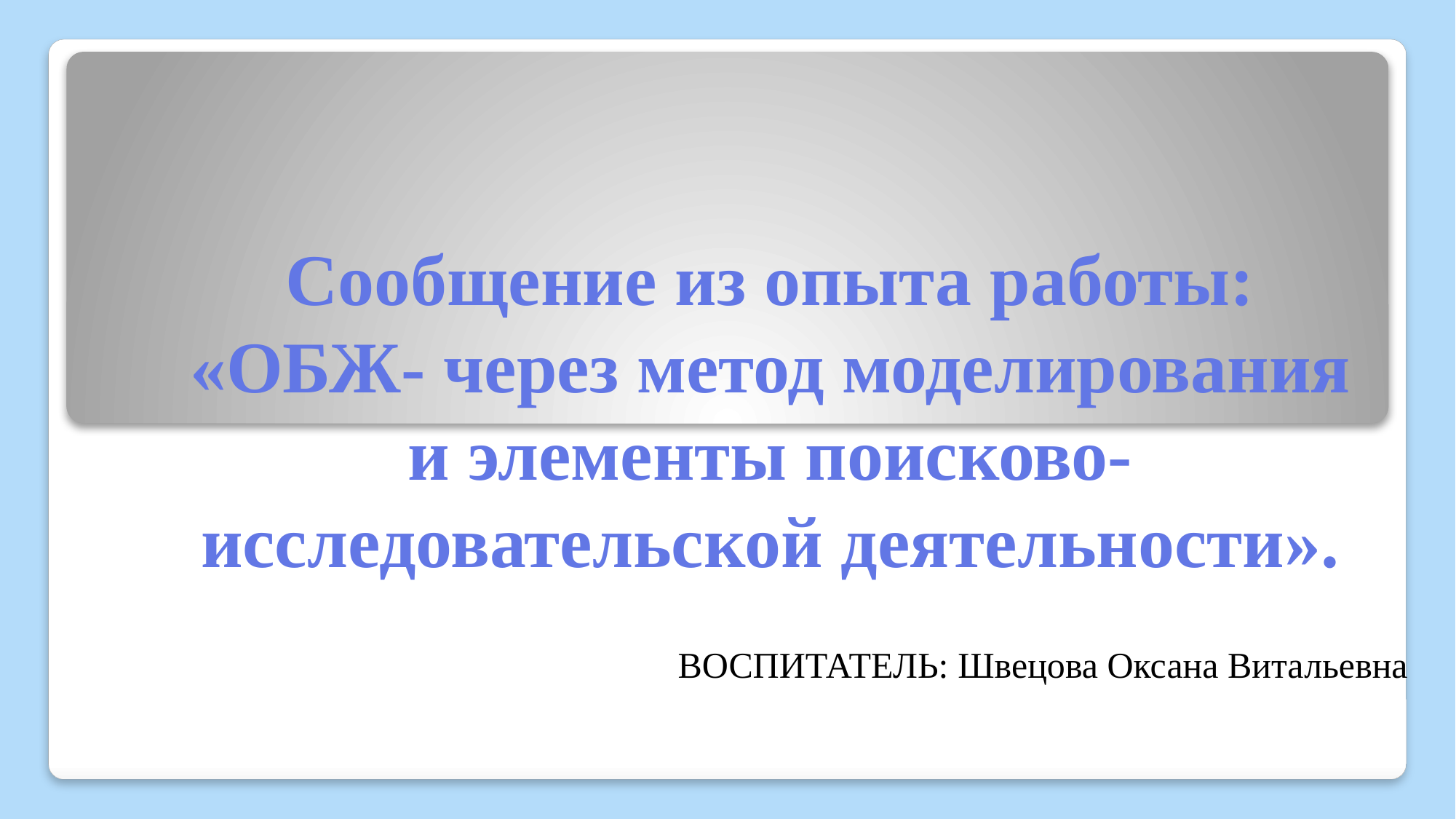

# Сообщение из опыта работы: «ОБЖ- через метод моделирования и элементы поисково-исследовательской деятельности».
ВОСПИТАТЕЛЬ: Швецова Оксана Витальевна